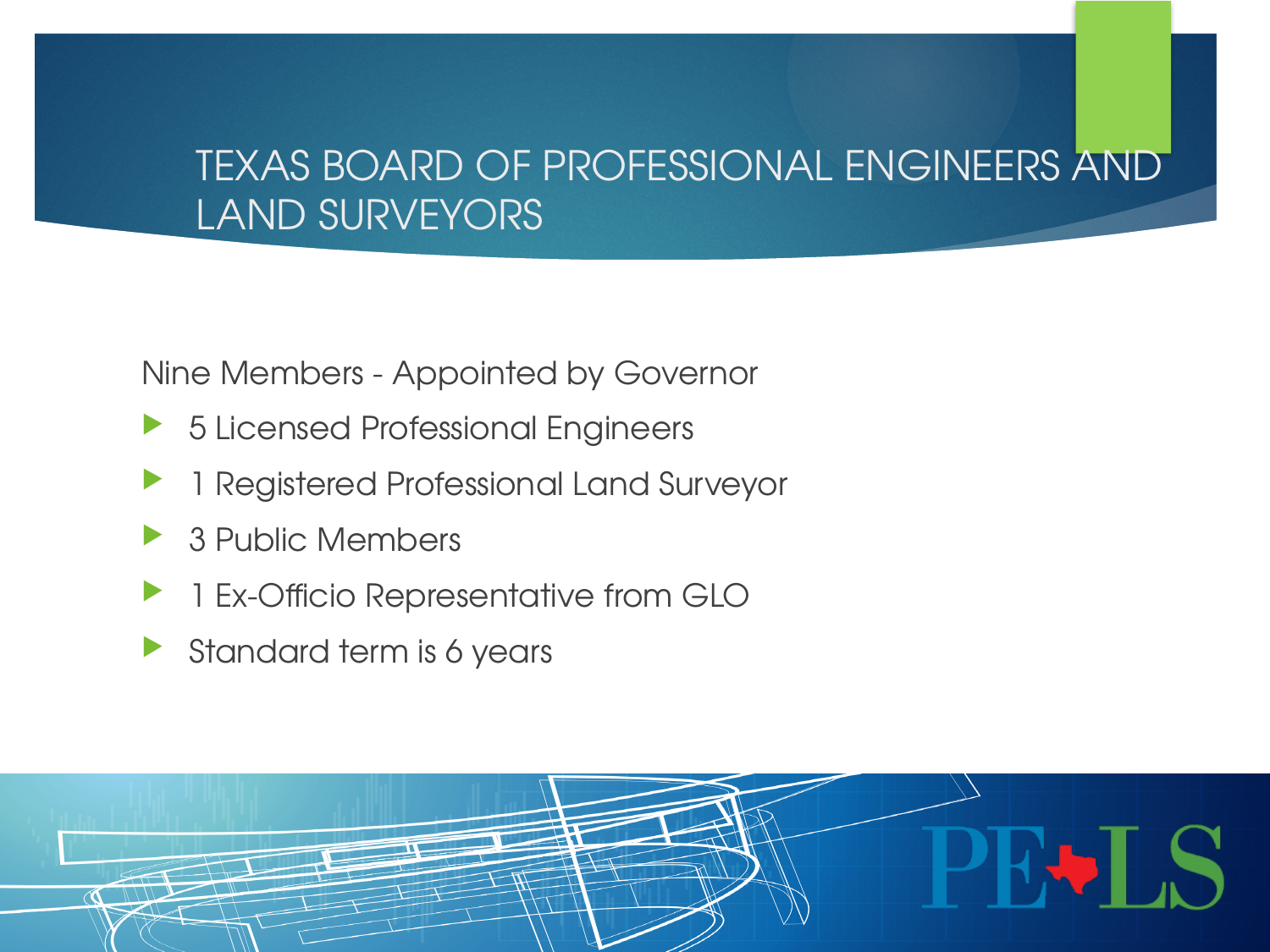

# Texas Board of Professional Engineers and Land Surveyors
Nine Members - Appointed by Governor
5 Licensed Professional Engineers
1 Registered Professional Land Surveyor
3 Public Members
1 Ex-Officio Representative from GLO
Standard term is 6 years